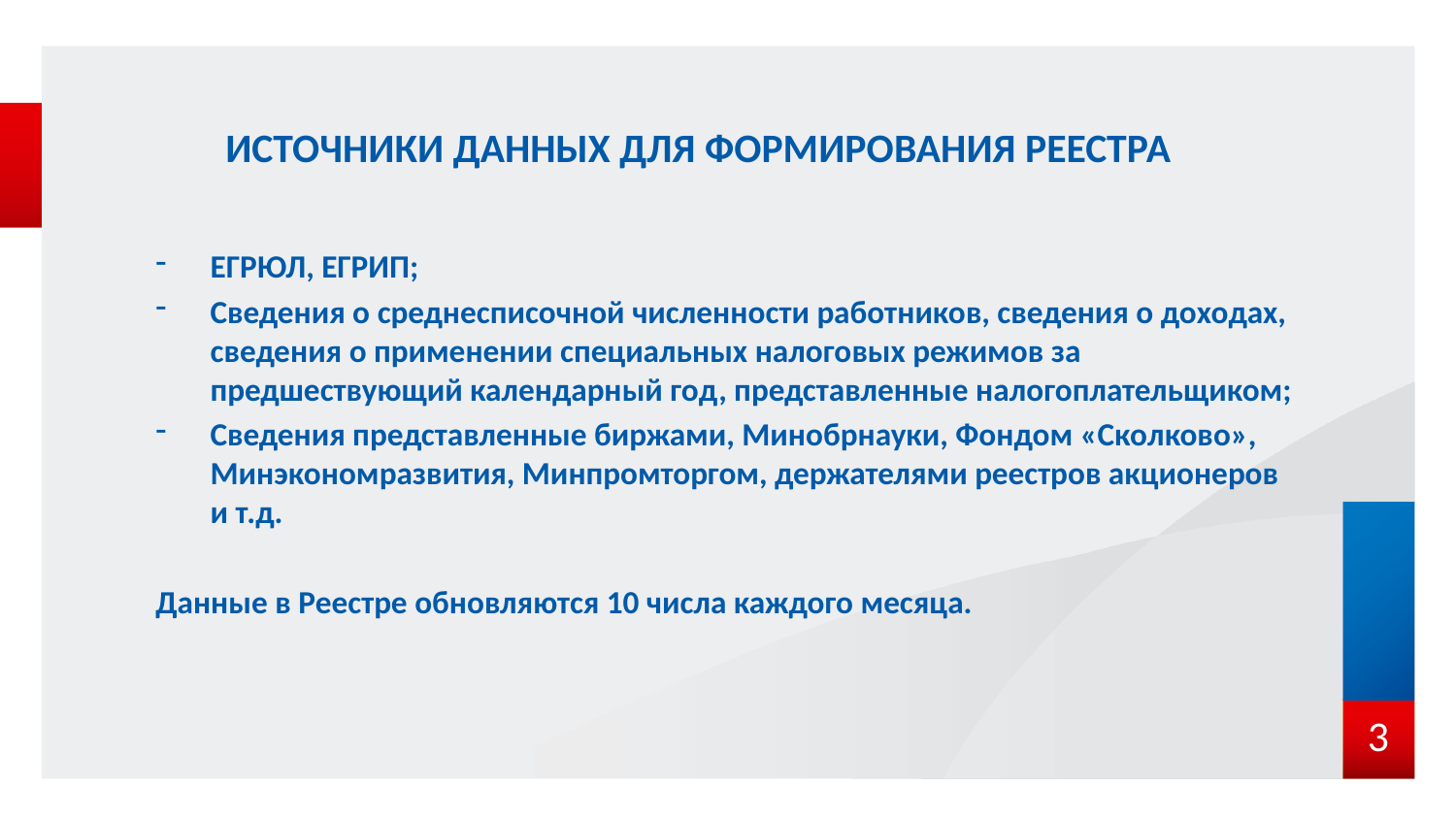

# ИСТОЧНИКИ ДАННЫХ ДЛЯ ФОРМИРОВАНИЯ РЕЕСТРА
ЕГРЮЛ, ЕГРИП;
Сведения о среднесписочной численности работников, сведения о доходах,  сведения о применении специальных налоговых режимов за предшествующий календарный год, представленные налогоплательщиком;
Сведения представленные биржами, Минобрнауки, Фондом «Сколково», Минэкономразвития, Минпромторгом, держателями реестров акционеров и т.д.

Данные в Реестре обновляются 10 числа каждого месяца.
3